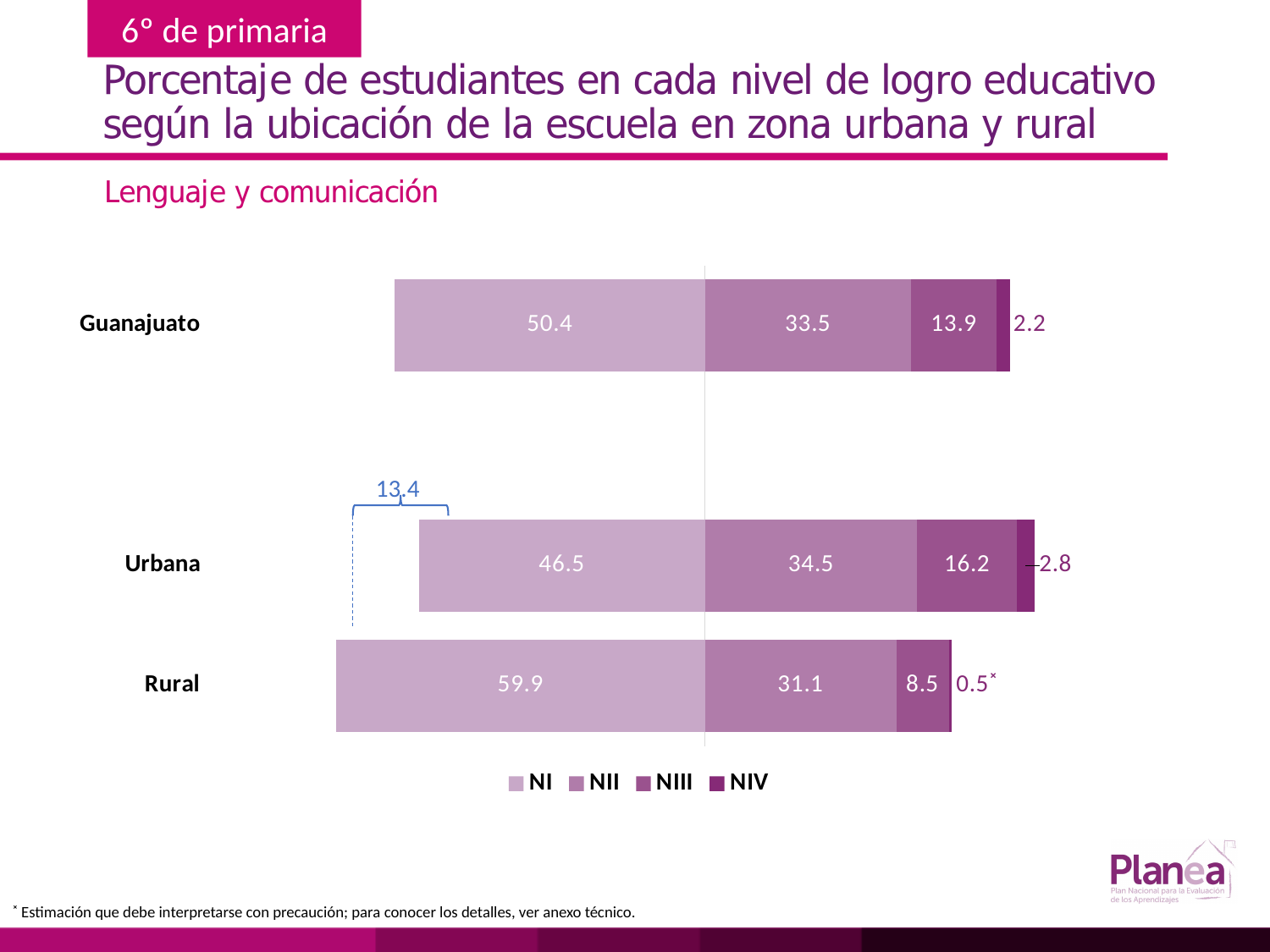

# Porcentaje de estudiantes en cada nivel de logro educativo según la ubicación de la escuela en zona urbana y rural

Lenguaje y comunicación

### Chart

| Category |  |  |  |  |
|---|---|---|---|---|
| Rural | -59.9 | 31.1 | 8.5 | 0.5 |
| Urbana | -46.5 | 34.5 | 16.2 | 2.8 |
|  | None | None | None | None |
| Guanajuato | -50.4 | 33.5 | 13.9 | 2.2 |
13.4
˟ Estimación que debe interpretarse con precaución; para conocer los detalles, ver anexo técnico.